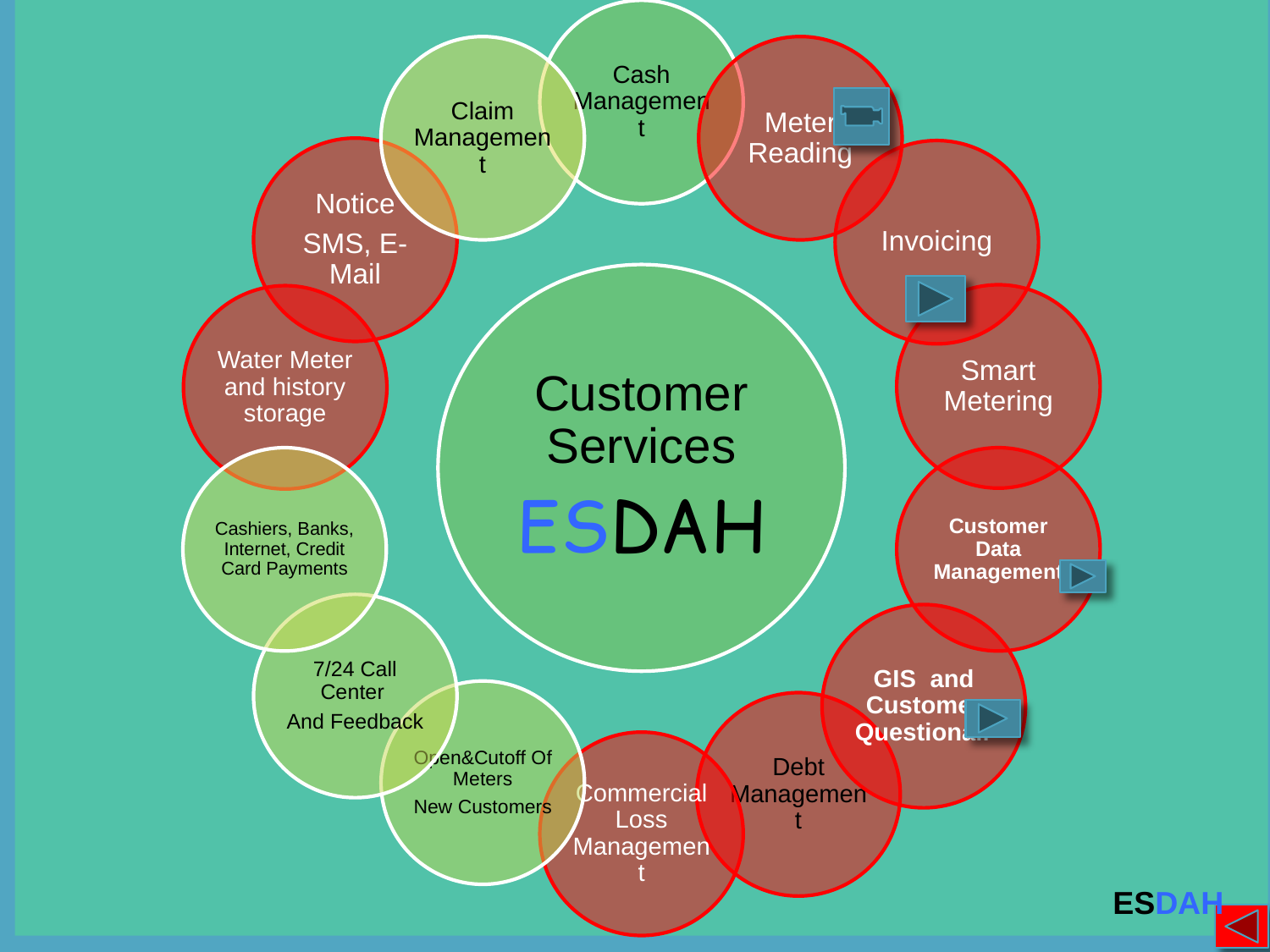

Customer Services
ESDAH
Cash Management
Meter Reading
Water Meter and history storage
Smart Metering
Customer Data Management
Debt Management
GIS  and Customer Questionair
Commercial Loss Management
Open&Cutoff Of Meters
New Customers
7/24 Call Center
And Feedback
Cashiers, Banks, Internet, Credit Card Payments
Invoicing
Notice
SMS, E-Mail
Claim Management
# Abone

ESDAH